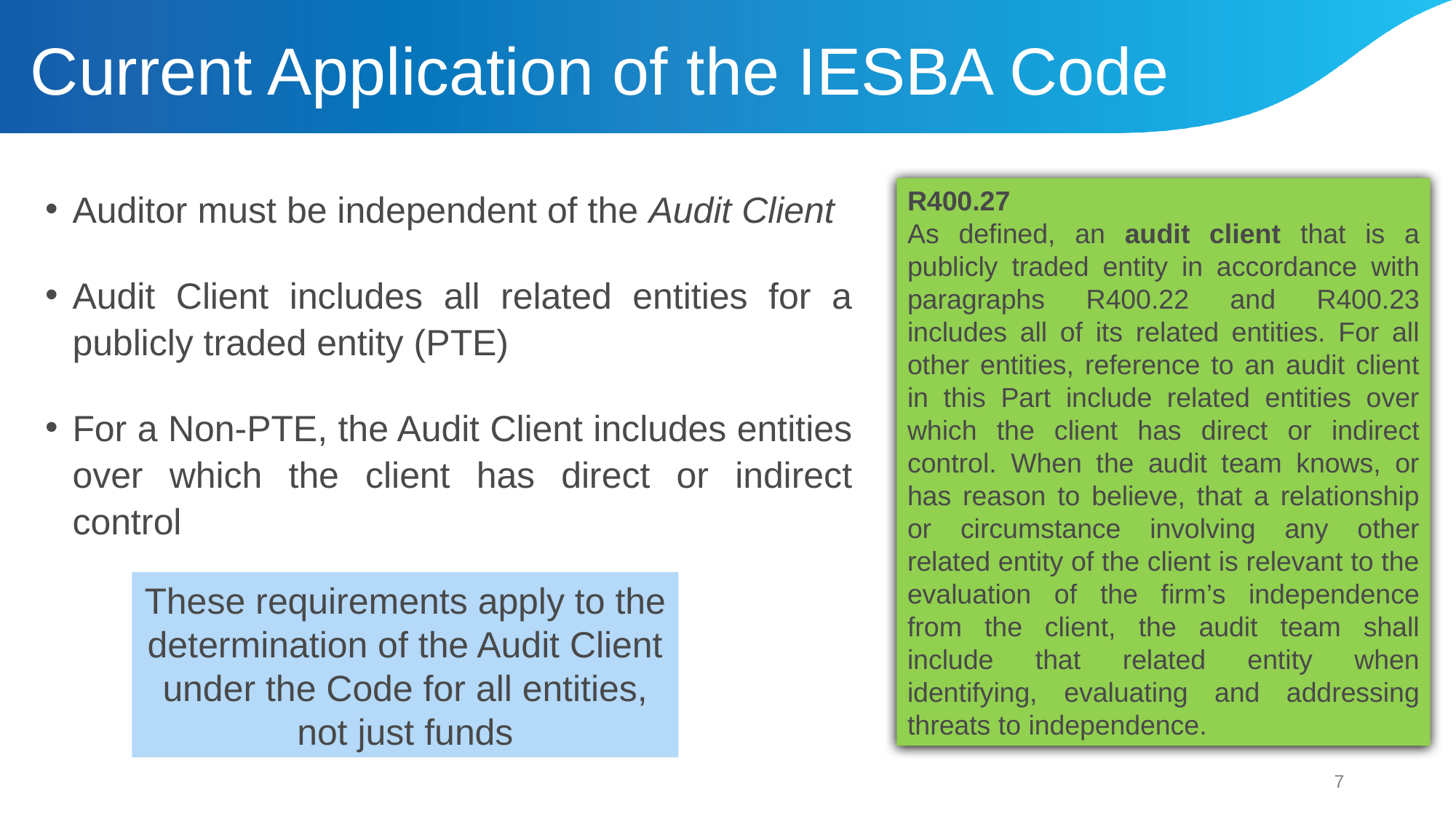

# Current Application of the IESBA Code
Auditor must be independent of the Audit Client

Audit Client includes all related entities for a publicly traded entity (PTE)

For a Non-PTE, the Audit Client includes entities over which the client has direct or indirect control

R400.27
As defined, an audit client that is a publicly traded entity in accordance with paragraphs R400.22 and R400.23 includes all of its related entities. For all other entities, reference to an audit client in this Part include related entities over which the client has direct or indirect control. When the audit team knows, or has reason to believe, that a relationship or circumstance involving any other related entity of the client is relevant to the evaluation of the firm’s independence from the client, the audit team shall include that related entity when identifying, evaluating and addressing threats to independence.
These requirements apply to the determination of the Audit Client under the Code for all entities, not just funds
7